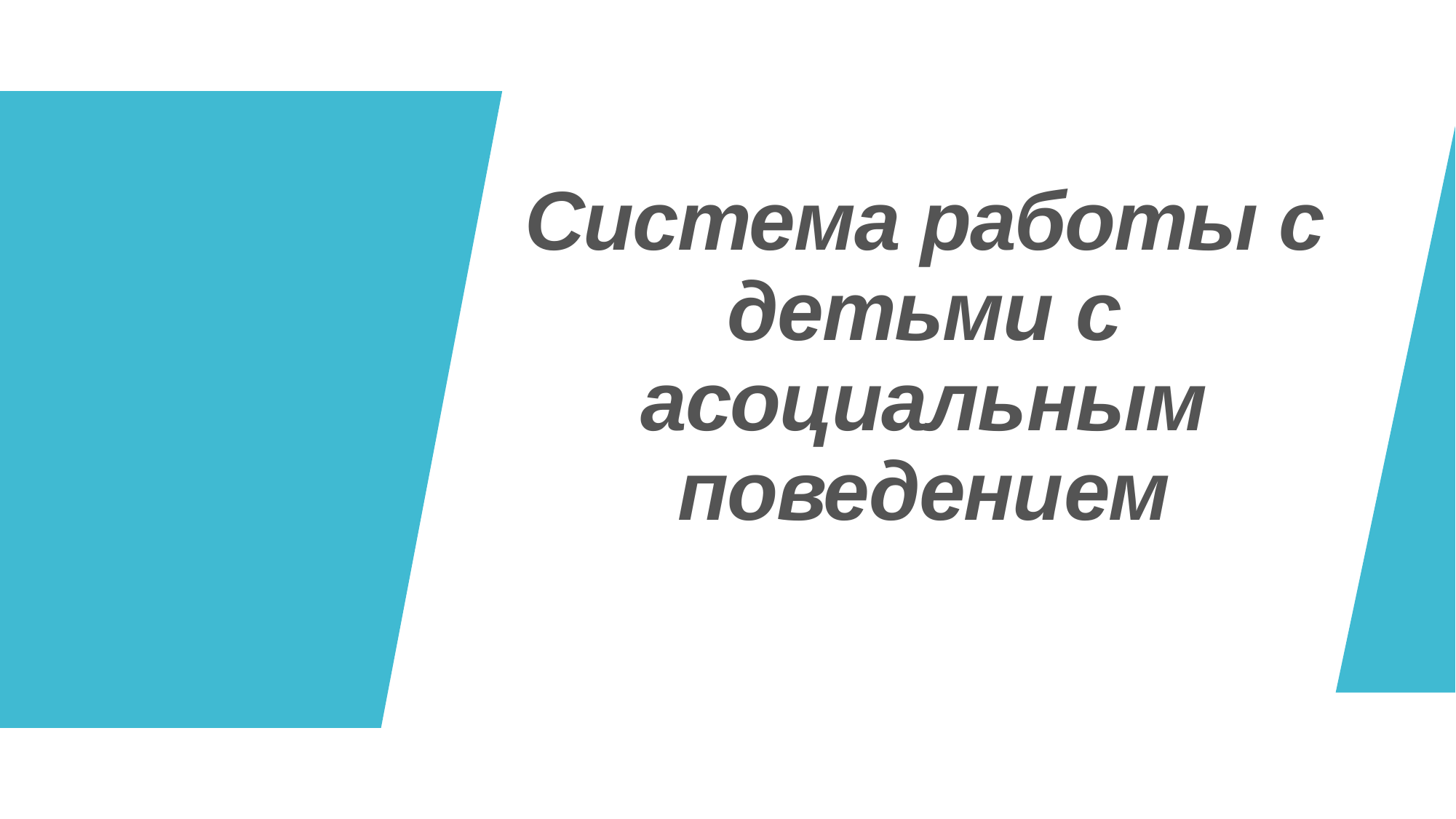

Система работы с детьми с асоциальным поведением